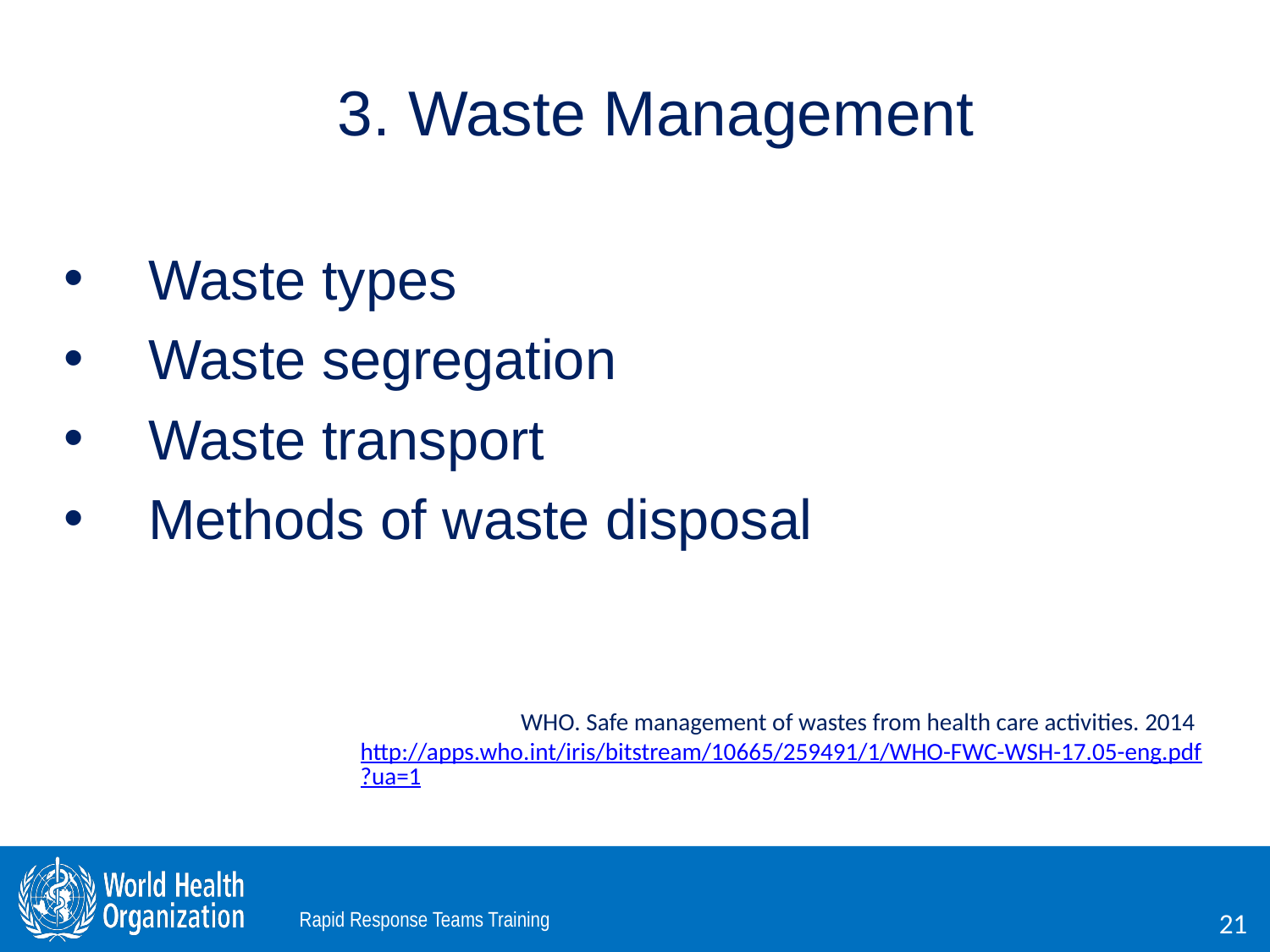

3. Waste Management
Waste types
Waste segregation
Waste transport
Methods of waste disposal

WHO. Safe management of wastes from health care activities. 2014. http://apps.who.int/iris/bitstream/10665/259491/1/WHO-FWC-WSH-17.05-eng.pdf?ua=1/.